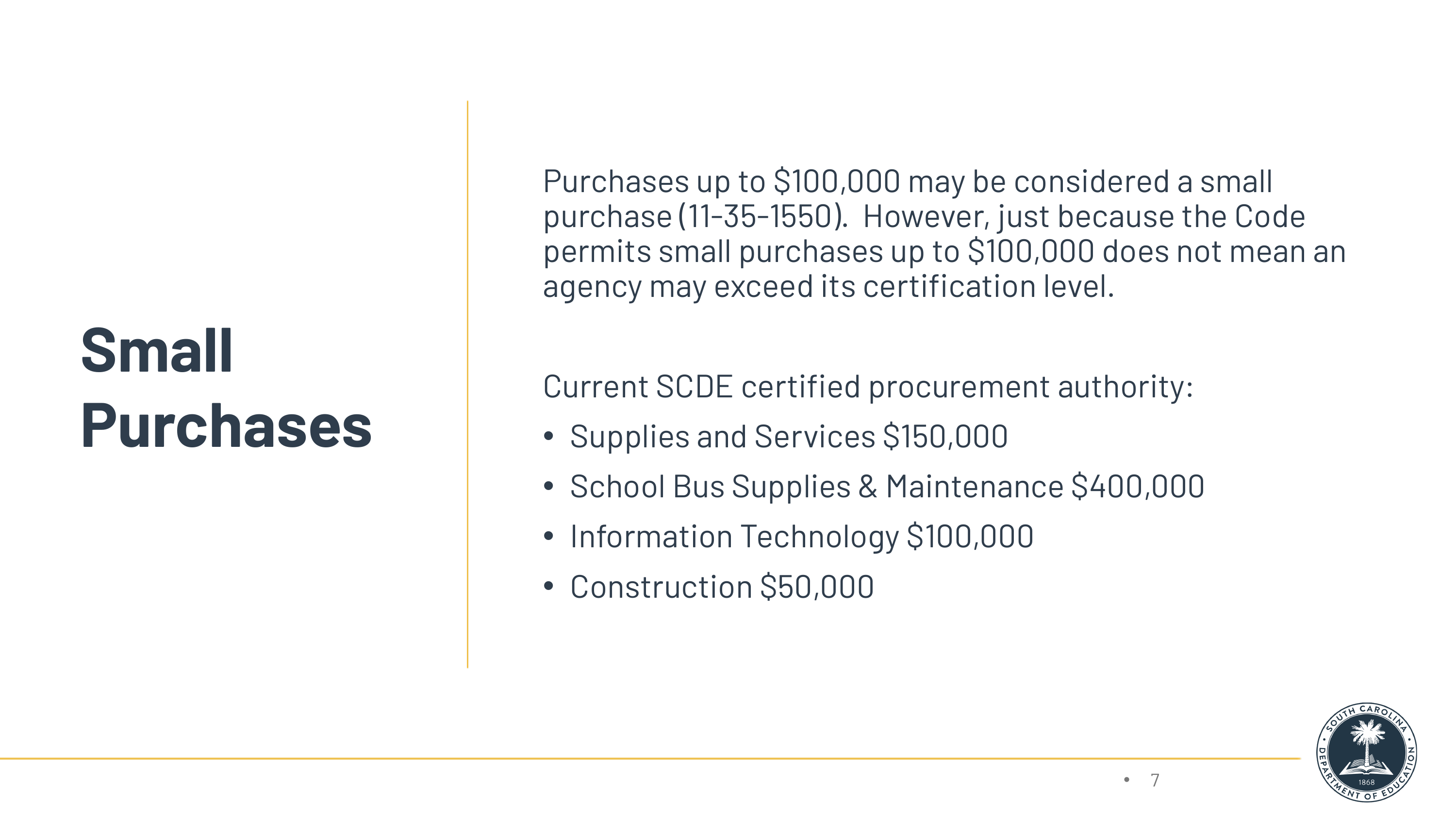

# Small Purchases
Purchases up to $100,000 may be considered a small purchase (11-35-1550).  However, just because the Code permits small purchases up to $100,000 does not mean an agency may exceed its certification level.

Current SCDE certified procurement authority:
Supplies and Services $150,000
School Bus Supplies & Maintenance $400,000
Information Technology $100,000
Construction $50,000
7